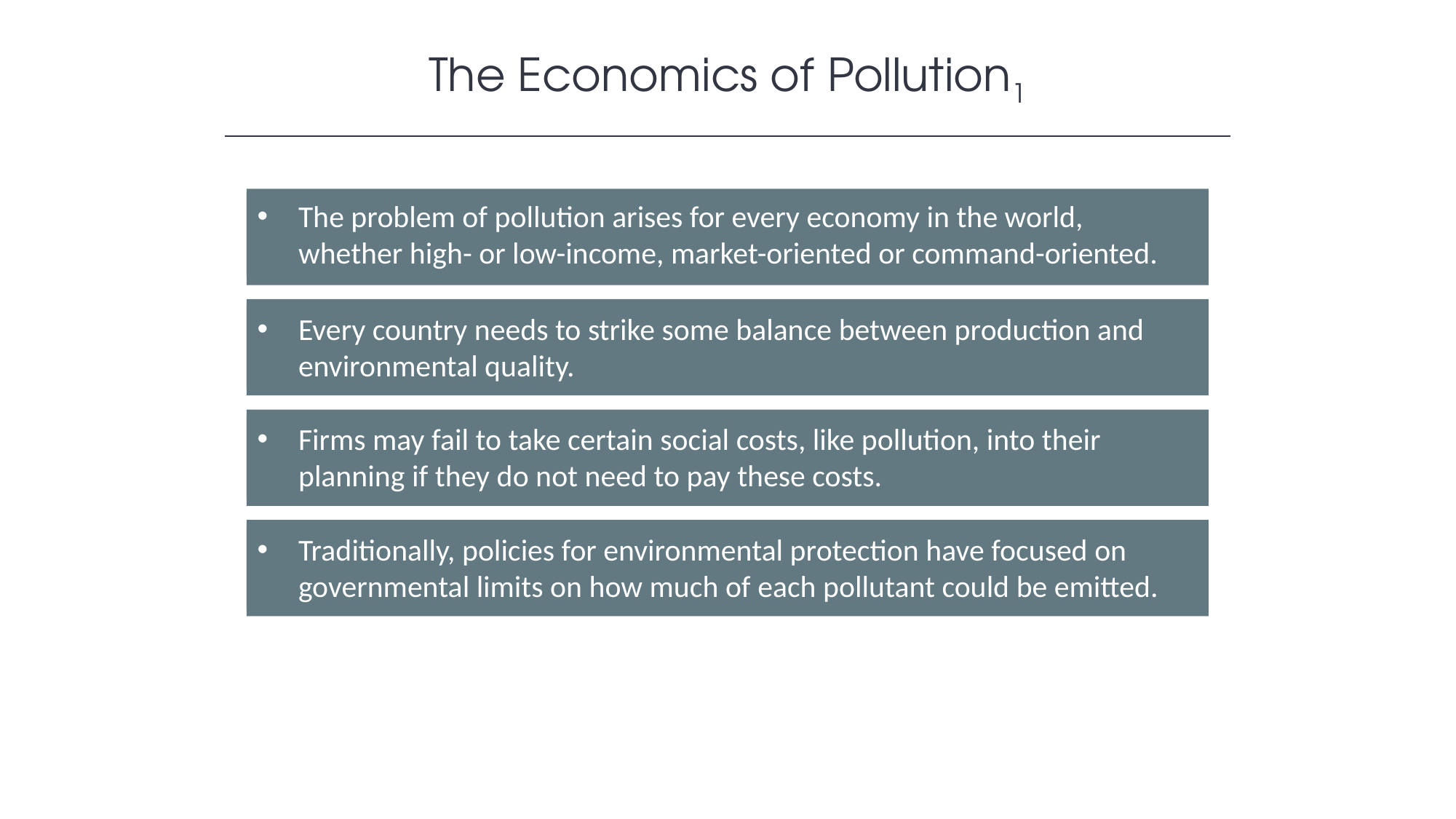

The Economics of Pollution1

The problem of pollution arises for every economy in the world, whether high- or low-income, market-oriented or command-oriented.

Every country needs to strike some balance between production and environmental quality.

Firms may fail to take certain social costs, like pollution, into their planning if they do not need to pay these costs.

Traditionally, policies for environmental protection have focused on governmental limits on how much of each pollutant could be emitted.